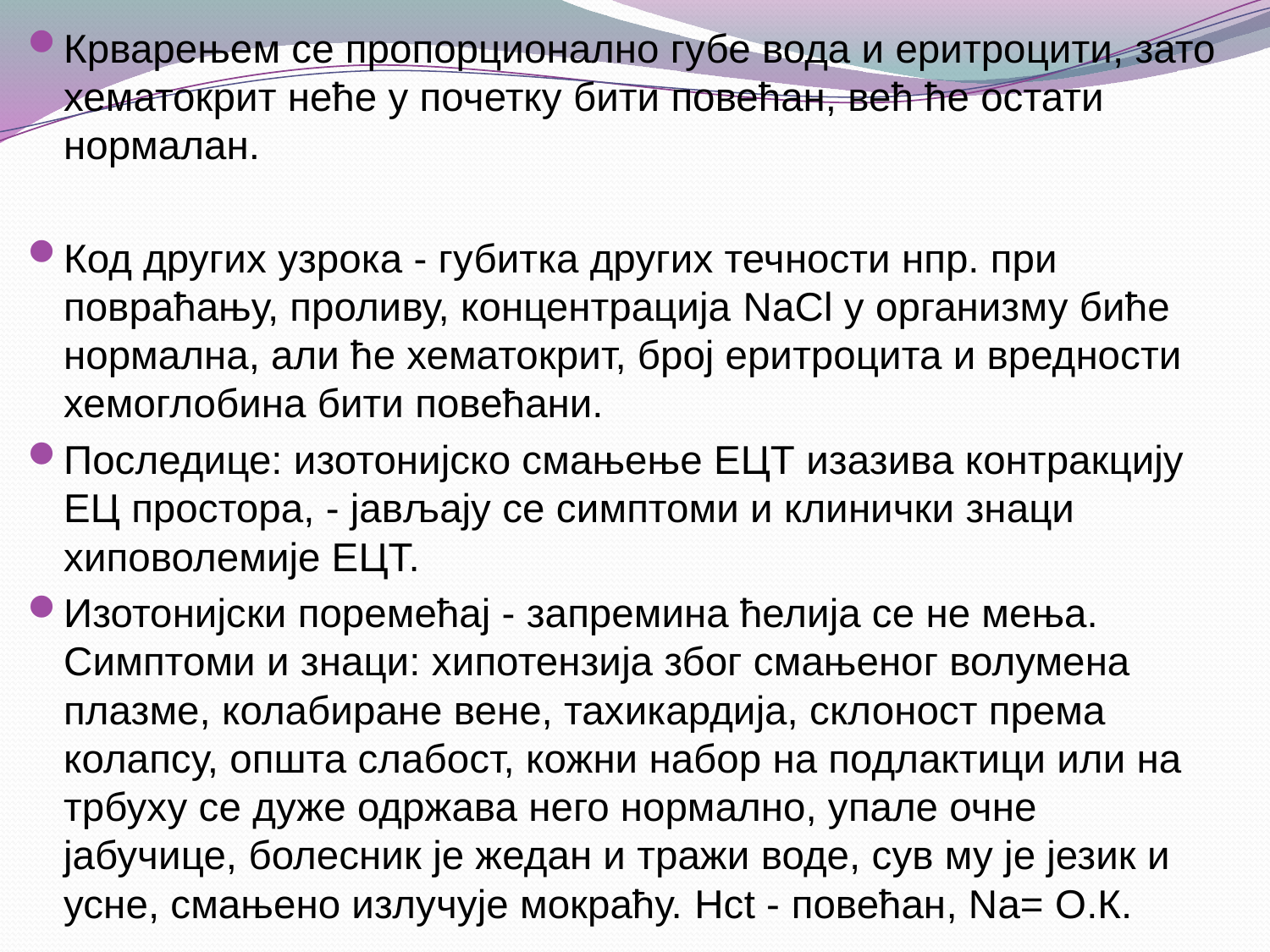

Крварењем се пропорционално губе вода и еритроцити, зато хематокрит неће у почетку бити повећан, већ ће остати нормалан.

Код других узрока - губитка других течности нпр. при повраћању, проливу, концентрација NаCl у организму биће нормална, али ће хематокрит, број еритроцита и вредности хемоглобина бити повећани.
Последице: изотонијско смањење ЕЦТ изазива контракцију ЕЦ простора, - јављају се симптоми и клинички знаци хиповолемије ЕЦТ.
Изотонијски поремећај - запремина ћелија се не мења. Симптоми и знаци: хипотензија због смањеног волумена плазме, колабиране вене, тахикардија, склоност према колапсу, општа слабост, кожни набор на подлактици или на трбуху се дуже одржава него нормално, упале очне јабучице, болесник је жедан и тражи воде, сув му је језик и усне, смањено излучује мокраћу. Hct - повећан, Nа= О.К.